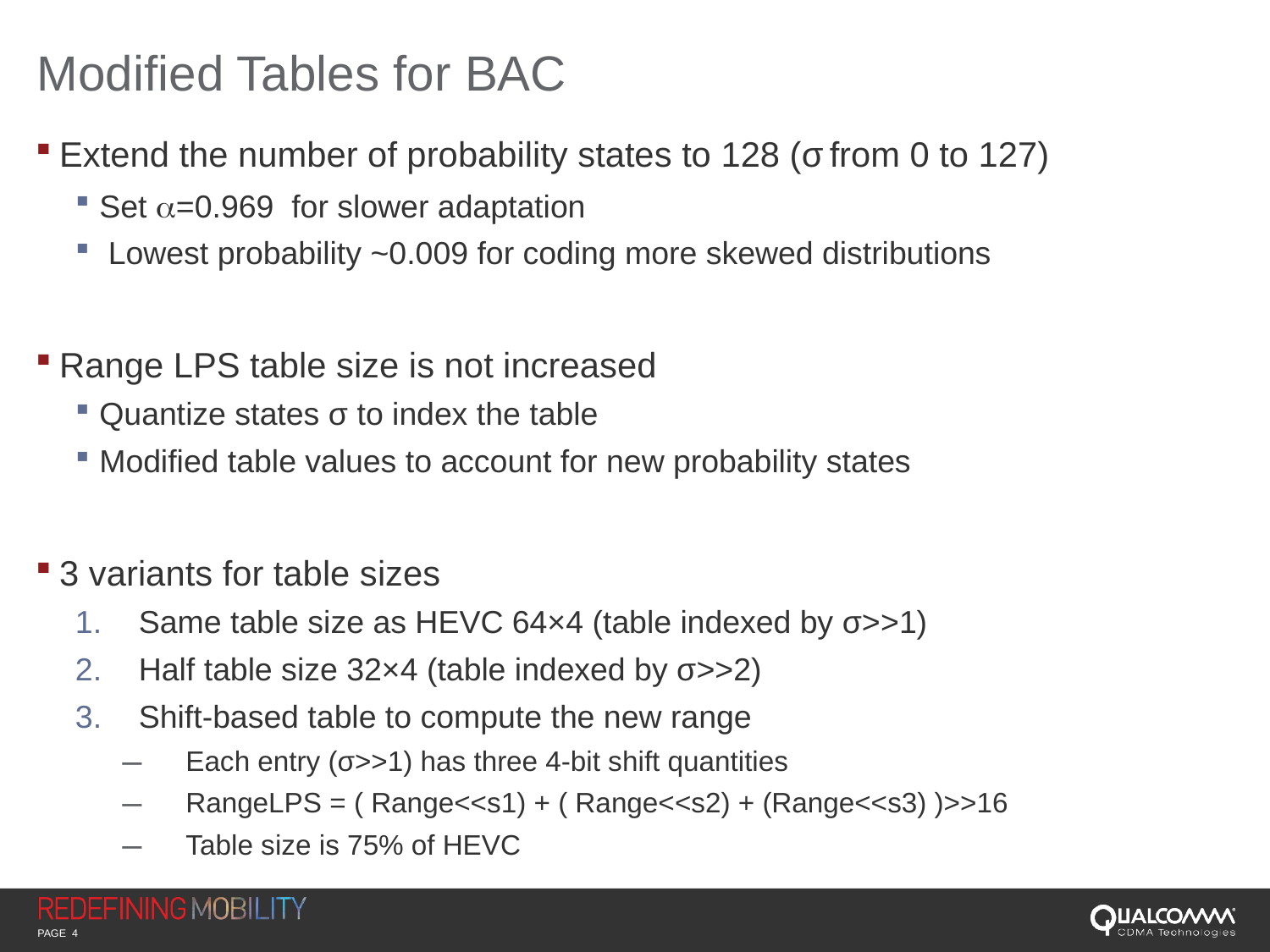

# Modified Tables for BAC
Extend the number of probability states to 128 (σ from 0 to 127)
Set α=0.969  for slower adaptation
 Lowest probability ~0.009 for coding more skewed distributions

Range LPS table size is not increased
Quantize states σ to index the table
Modified table values to account for new probability states

3 variants for table sizes
Same table size as HEVC 64×4 (table indexed by σ>>1)
Half table size 32×4 (table indexed by σ>>2)
Shift-based table to compute the new range
Each entry (σ>>1) has three 4-bit shift quantities
RangeLPS = ( Range<<s1) + ( Range<<s2) + (Range<<s3) )>>16
Table size is 75% of HEVC